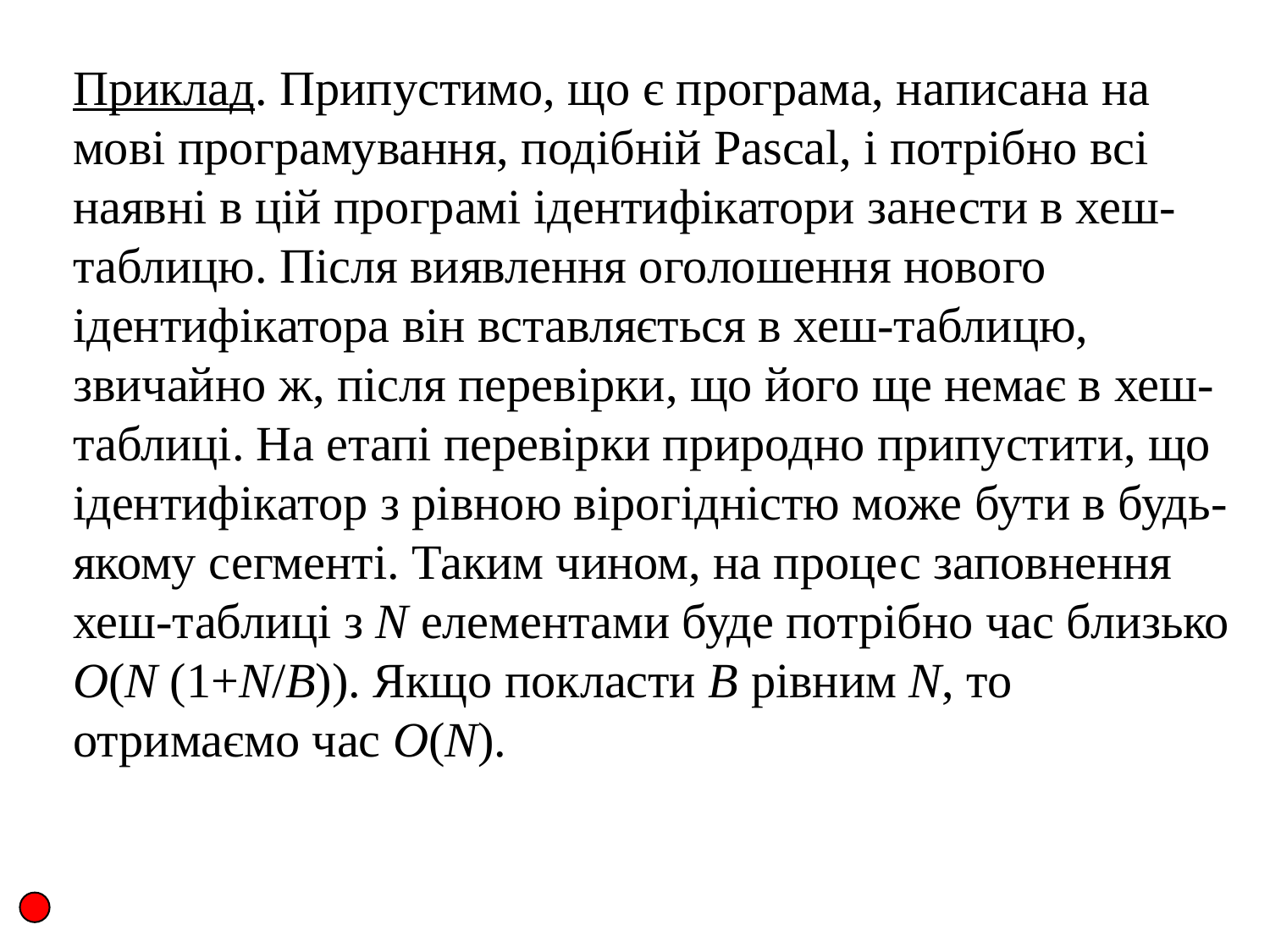

Приклад. Припустимо, що є програма, написана на мові програмування, подібній Pascal, і потрібно всі наявні в цій програмі ідентифікатори занести в хеш-таблицю. Після виявлення оголошення нового ідентифікатора він вставляється в хеш-таблицю, звичайно ж, після перевірки, що його ще немає в хеш-таблиці. На етапі перевірки природно припустити, що ідентифікатор з рівною вірогідністю може бути в будь-якому сегменті. Таким чином, на процес заповнення хеш-таблиці з N елементами буде потрібно час близько O(N (1+N/B)). Якщо покласти В рівним N, то отримаємо час O(N).